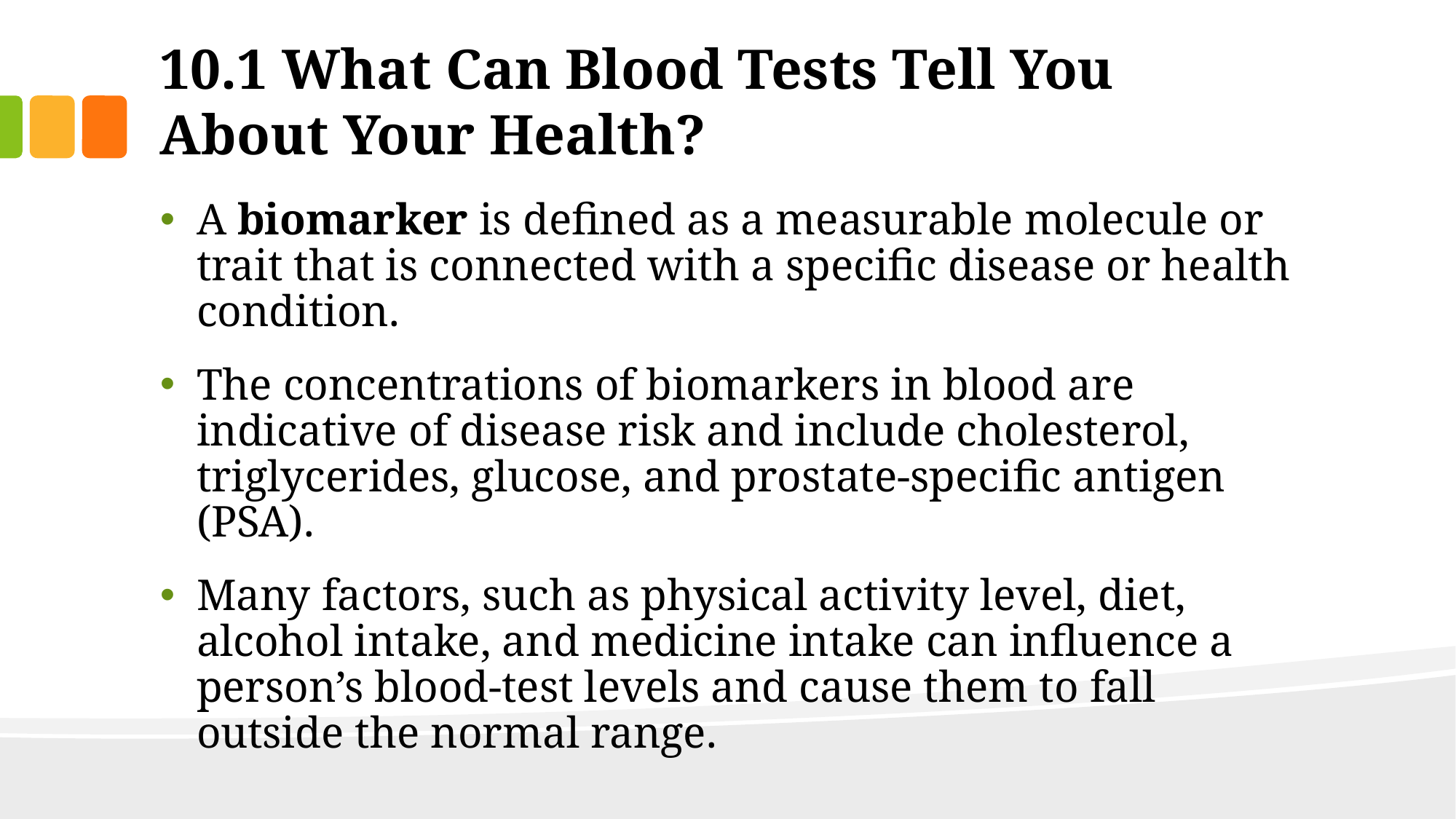

# 10.1 What Can Blood Tests Tell You About Your Health?
A biomarker is defined as a measurable molecule or trait that is connected with a specific disease or health condition.
The concentrations of biomarkers in blood are indicative of disease risk and include cholesterol, triglycerides, glucose, and prostate-specific antigen (PSA).
Many factors, such as physical activity level, diet, alcohol intake, and medicine intake can influence a person’s blood-test levels and cause them to fall outside the normal range.